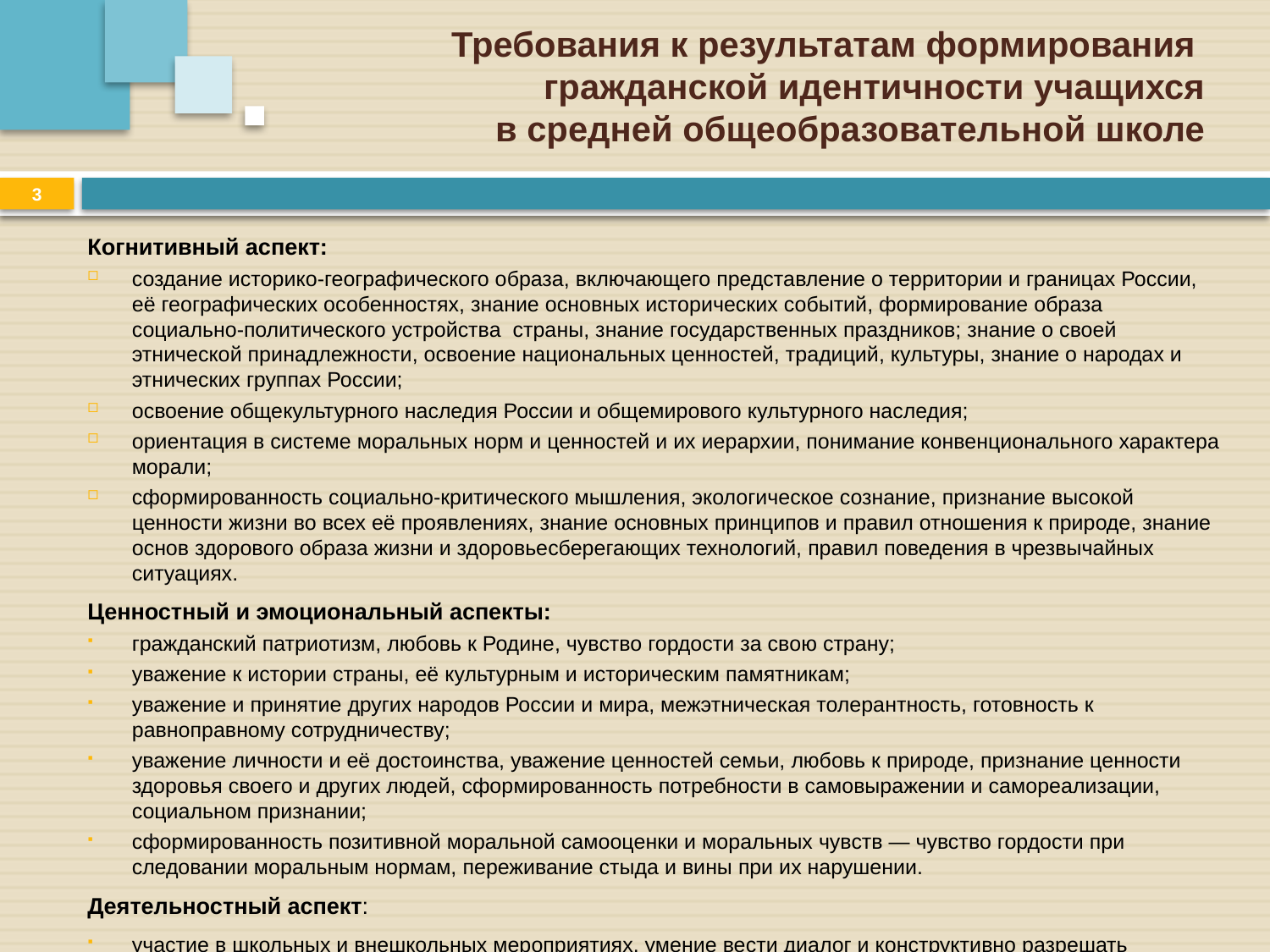

# Требования к результатам формирования гражданской идентичности учащихся в средней общеобразовательной школе

3
Когнитивный аспект:
создание историко-географического образа, включающего представление о территории и границах России, её географических особенностях, знание основных исторических событий, формирование образа социально-политического устройства  страны, знание государственных праздников; знание о своей этнической принадлежности, освоение национальных ценностей, традиций, культуры, знание о народах и этнических группах России;
освоение общекультурного наследия России и общемирового культурного наследия;
ориентация в системе моральных норм и ценностей и их иерархии, понимание конвенционального характера морали;
сформированность социально-критического мышления, экологическое сознание, признание высокой ценности жизни во всех её проявлениях, знание основных принципов и правил отношения к природе, знание основ здорового образа жизни и здоровьесберегающих технологий, правил поведения в чрезвычайных ситуациях.
Ценностный и эмоциональный аспекты:
гражданский патриотизм, любовь к Родине, чувство гордости за свою страну;
уважение к истории страны, её культурным и историческим памятникам;
уважение и принятие других народов России и мира, межэтническая толерантность, готовность к равноправному сотрудничеству;
уважение личности и её достоинства, уважение ценностей семьи, любовь к природе, признание ценности здоровья своего и других людей, сформированность потребности в самовыражении и самореализации, социальном признании;
сформированность позитивной моральной самооценки и моральных чувств — чувство гордости при следовании моральным нормам, переживание стыда и вины при их нарушении.
Деятельностный аспект:
участие в школьных и внешкольных мероприятиях, умение вести диалог и конструктивно разрешать конфликты, умение строить жизненные планы.